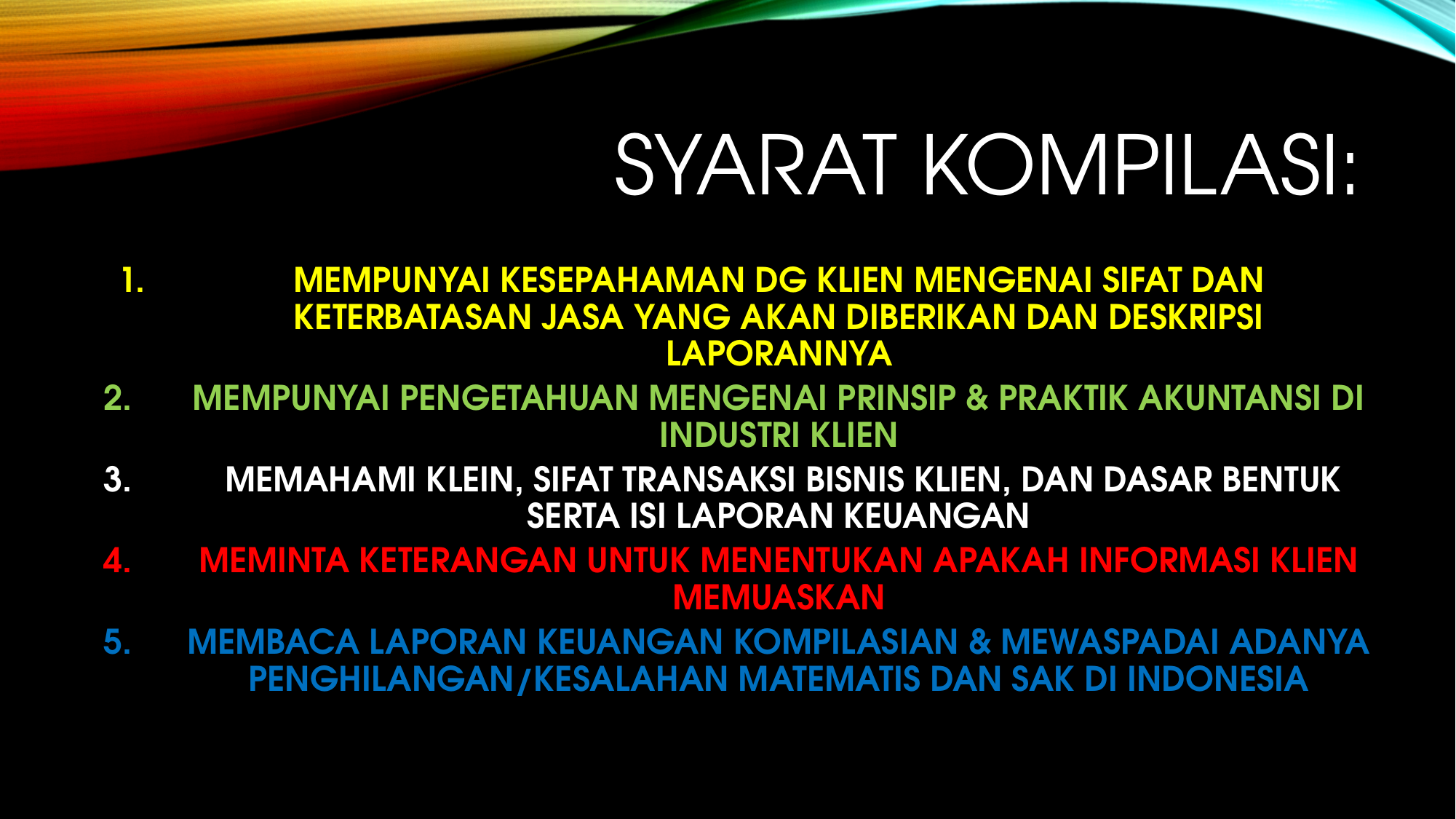

# SYARAT KOMPILASI:
MEMPUNYAI KESEPAHAMAN DG KLIEN MENGENAI SIFAT DAN KETERBATASAN JASA YANG AKAN DIBERIKAN DAN DESKRIPSI LAPORANNYA
MEMPUNYAI PENGETAHUAN MENGENAI PRINSIP & PRAKTIK AKUNTANSI DI INDUSTRI KLIEN
 MEMAHAMI KLEIN, SIFAT TRANSAKSI BISNIS KLIEN, DAN DASAR BENTUK SERTA ISI LAPORAN KEUANGAN
MEMINTA KETERANGAN UNTUK MENENTUKAN APAKAH INFORMASI KLIEN MEMUASKAN
MEMBACA LAPORAN KEUANGAN KOMPILASIAN & MEWASPADAI ADANYA PENGHILANGAN/KESALAHAN MATEMATIS DAN SAK DI INDONESIA